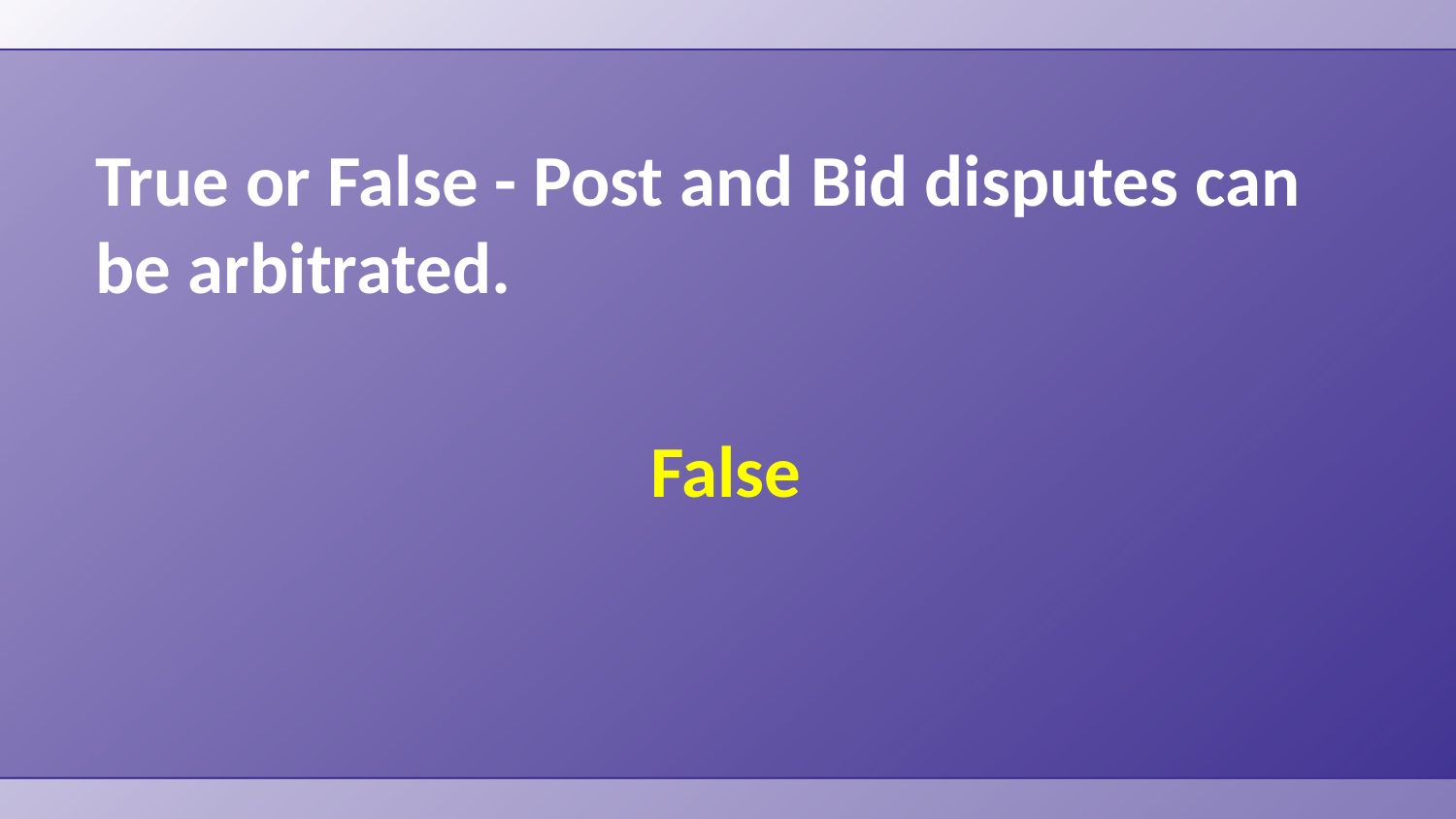

True or False - Post and Bid disputes can be arbitrated.

False